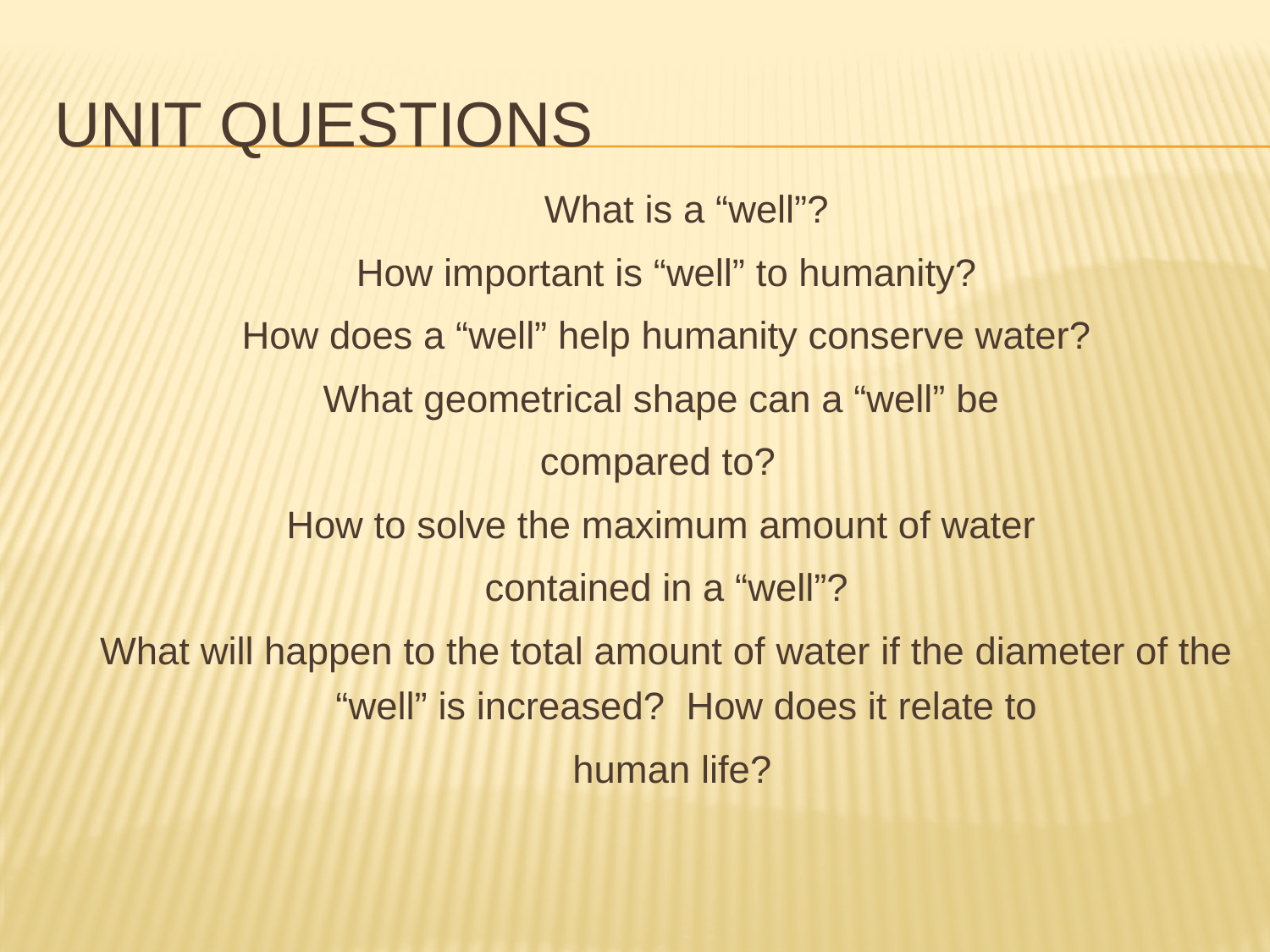

# Unit Questions
		What is a “well”?
How important is “well” to humanity?
How does a “well” help humanity conserve water?
What geometrical shape can a “well” be
compared to?
How to solve the maximum amount of water
contained in a “well”?
What will happen to the total amount of water if the diameter of the “well” is increased?  How does it relate to
 human life?